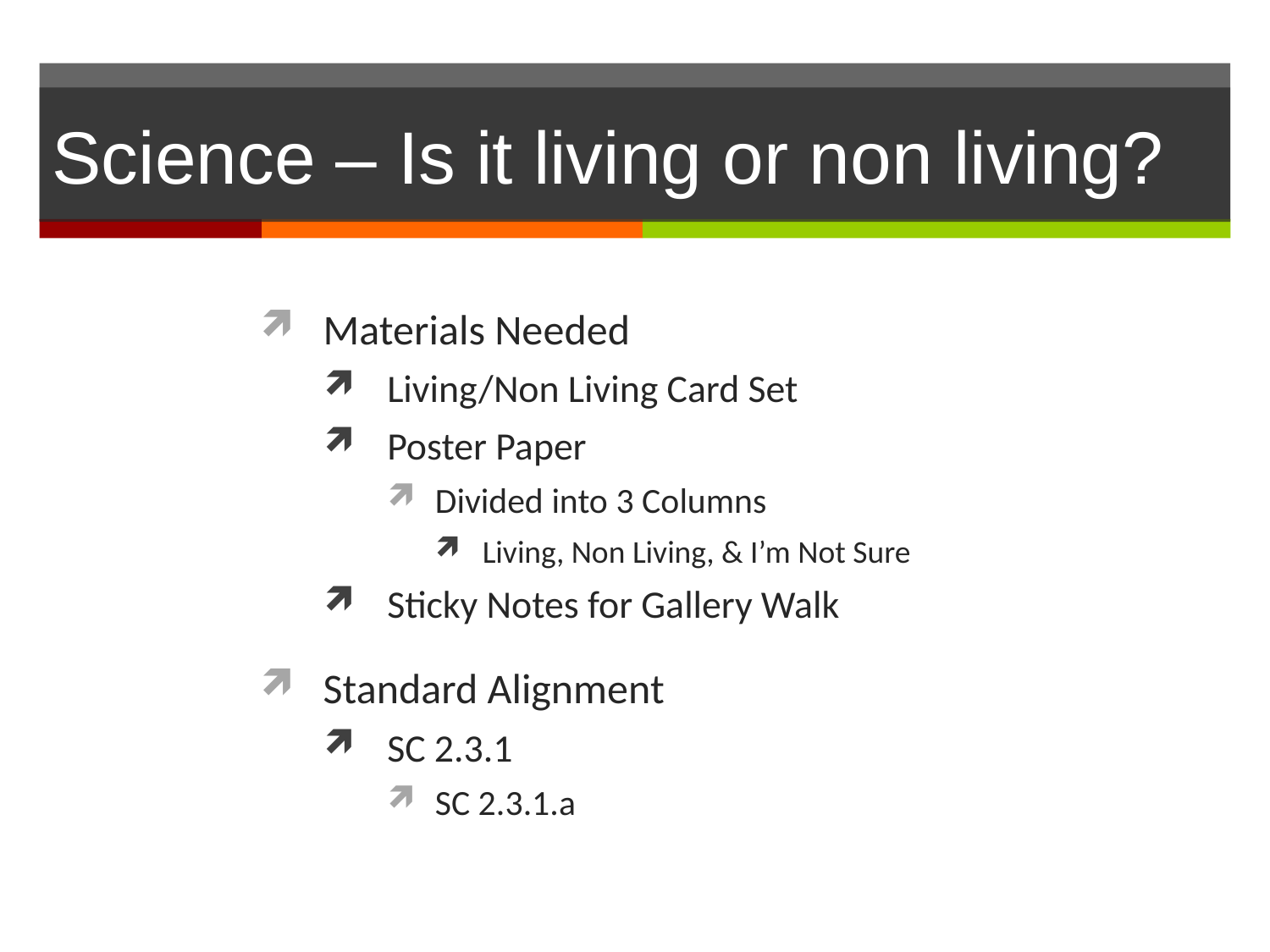

# Science – Is it living or non living?
Materials Needed
Living/Non Living Card Set
Poster Paper
Divided into 3 Columns
Living, Non Living, & I’m Not Sure
Sticky Notes for Gallery Walk
Standard Alignment
SC 2.3.1
SC 2.3.1.a